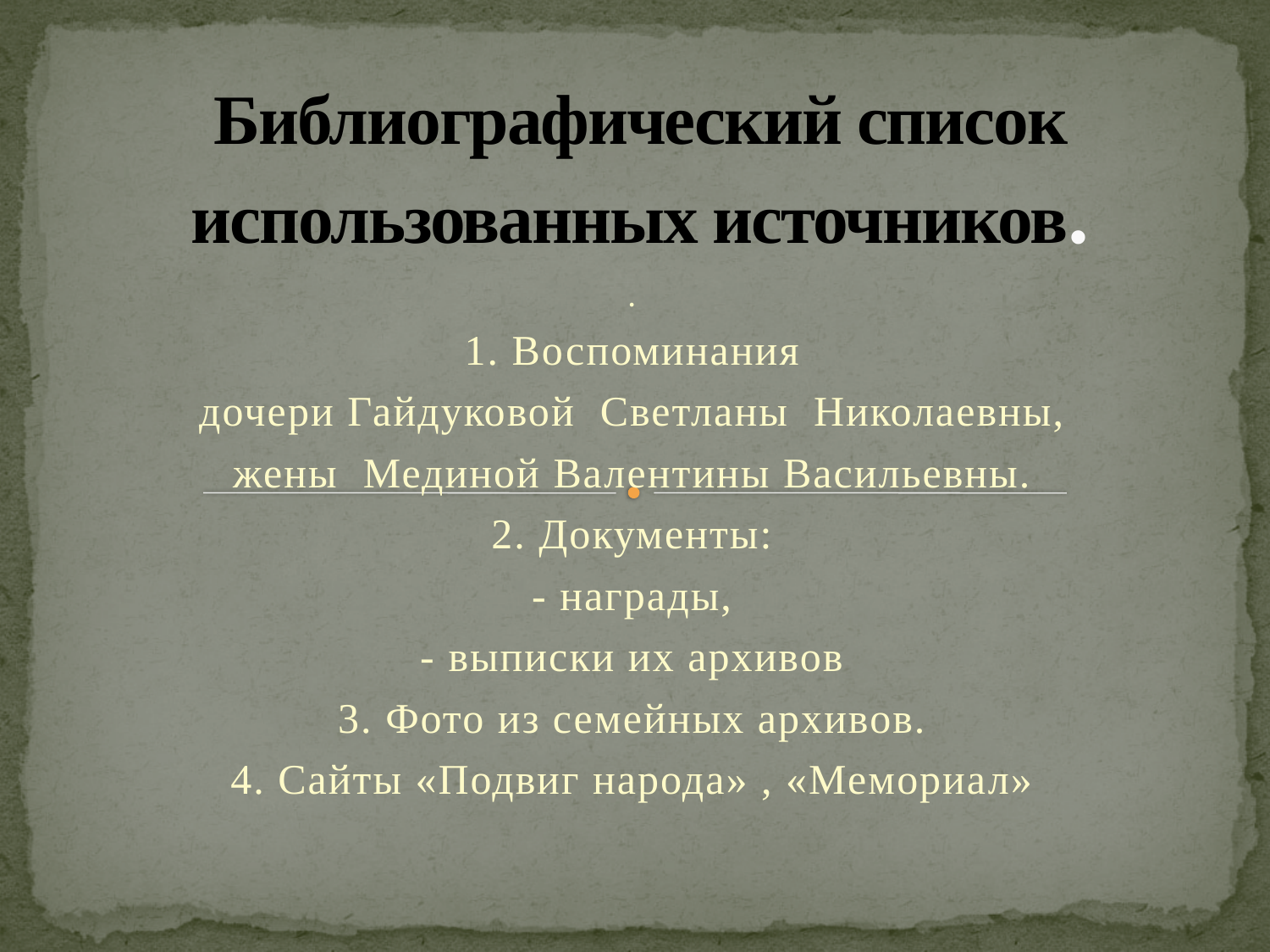

# Библиографический список использованных источников.
.
1. Воспоминания
дочери Гайдуковой  Светланы  Николаевны,
жены  Мединой Валентины Васильевны.
2. Документы:
- награды,
- выписки их архивов
3. Фото из семейных архивов.
4. Сайты «Подвиг народа» , «Мемориал»